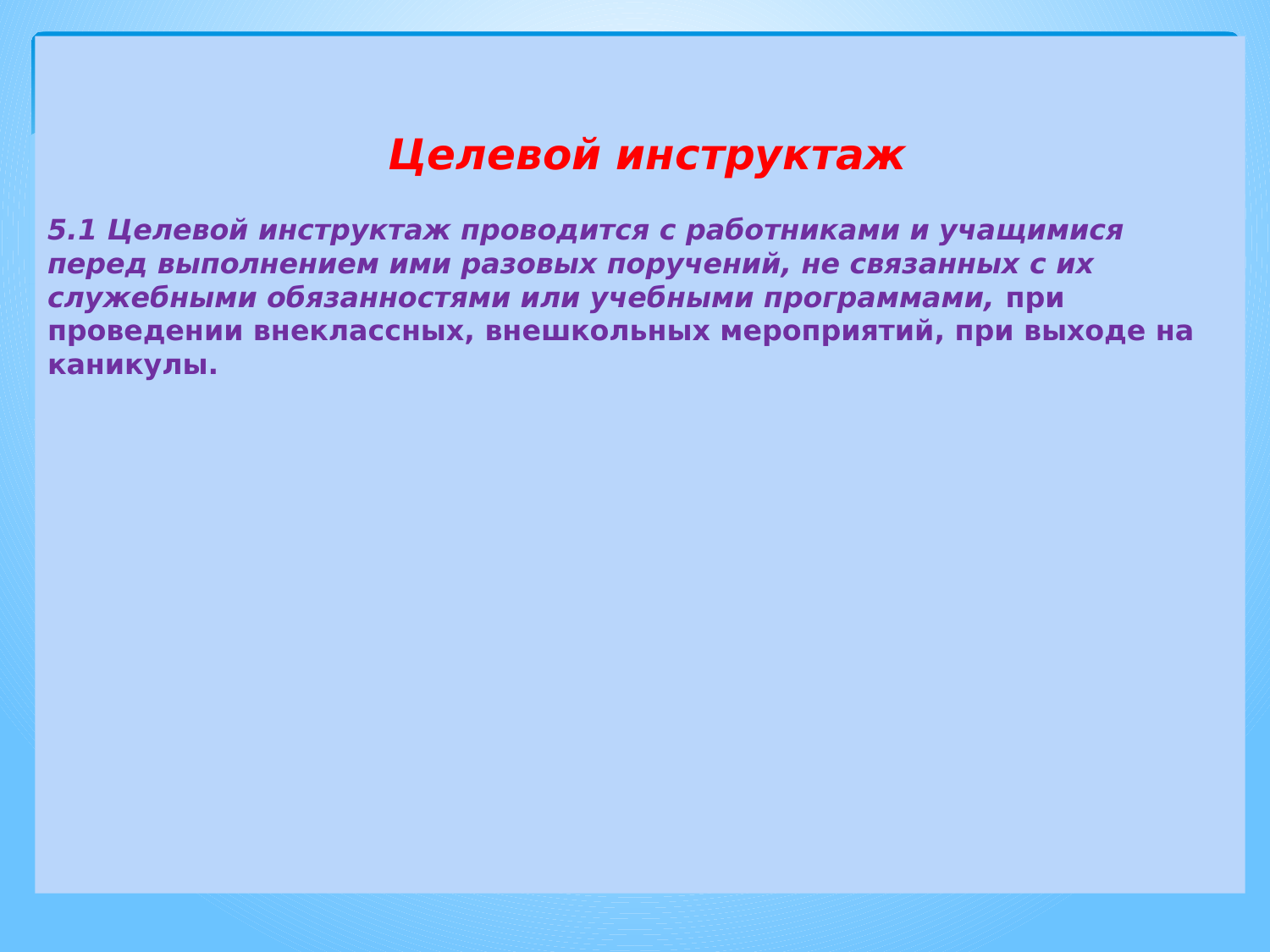

Целевой инструктаж

5.1 Целевой инструктаж проводится с работниками и учащимися перед выполнением ими разовых поручений, не связанных с их служебными обязанностями или учебными программами, при проведении внеклассных, внешкольных мероприятий, при выходе на каникулы.